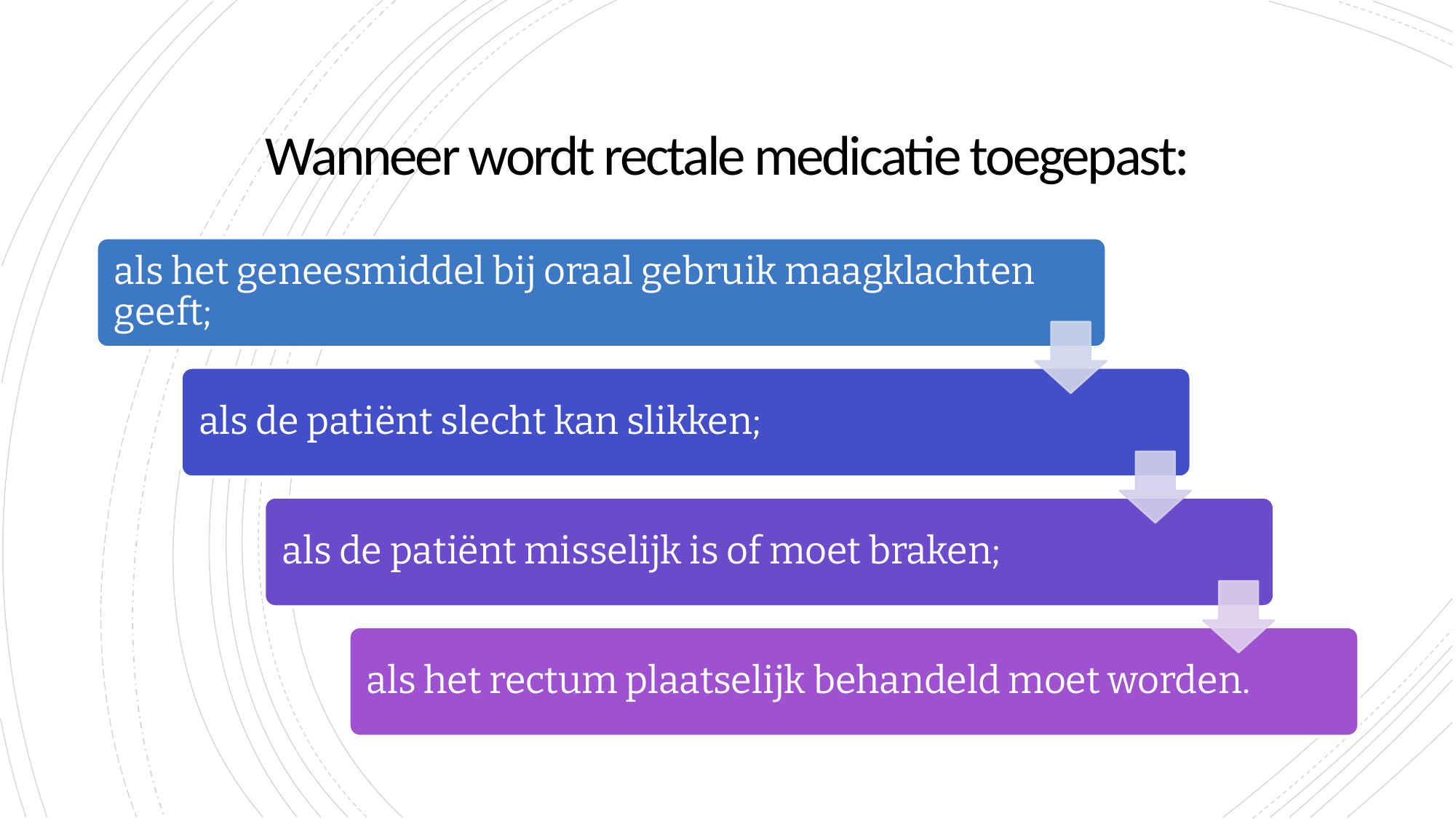

# Wanneer wordt rectale medicatie toegepast:
als het geneesmiddel bij oraal gebruik maagklachten geeft;
als de patiënt slecht kan slikken;
als de patiënt misselijk is of moet braken;
als het rectum plaatselijk behandeld moet worden.